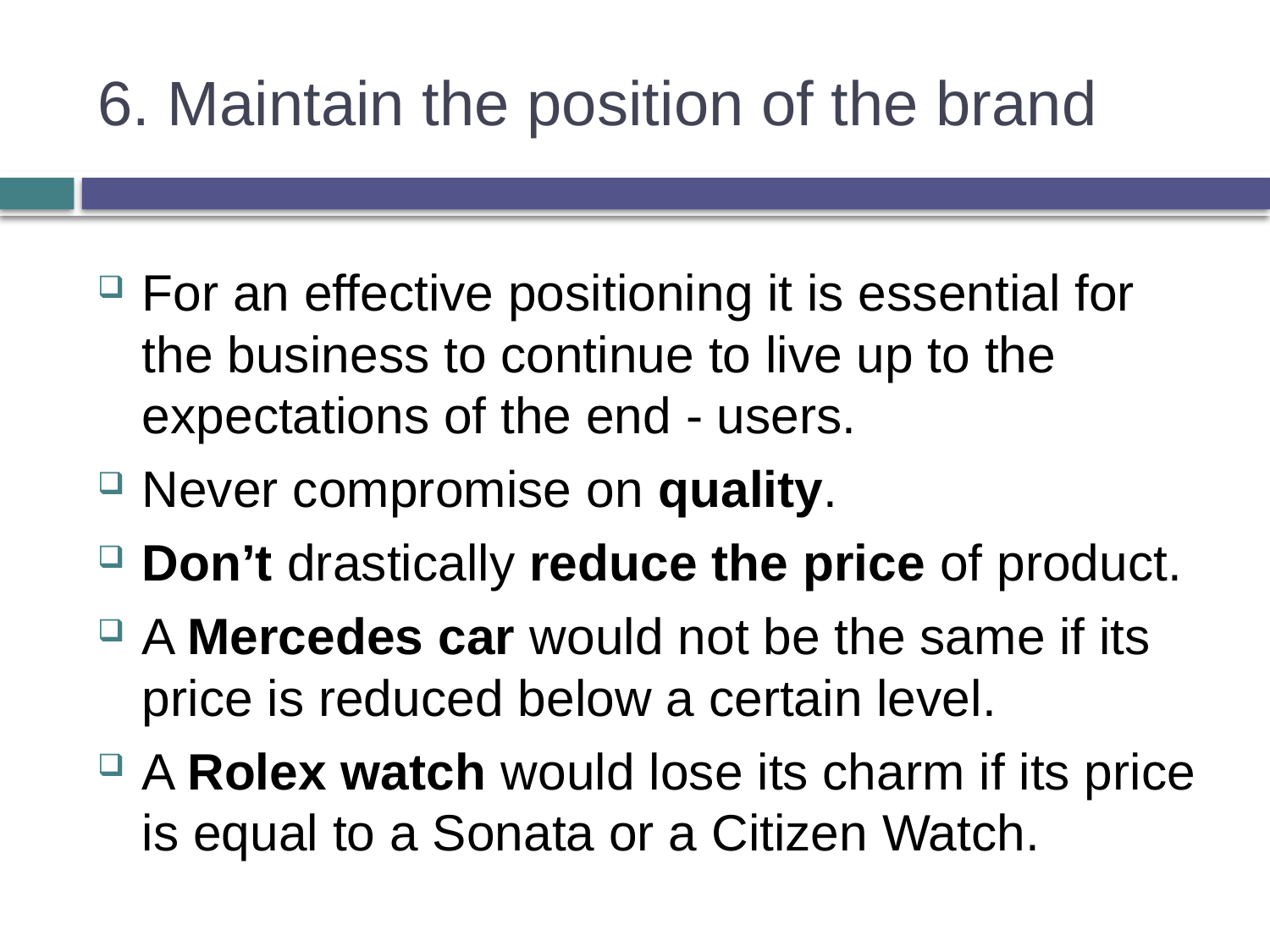

# 6. Maintain the position of the brand
For an effective positioning it is essential for the business to continue to live up to the expectations of the end - users.
Never compromise on quality.
Don’t drastically reduce the price of product.
A Mercedes car would not be the same if its price is reduced below a certain level.
A Rolex watch would lose its charm if its price is equal to a Sonata or a Citizen Watch.